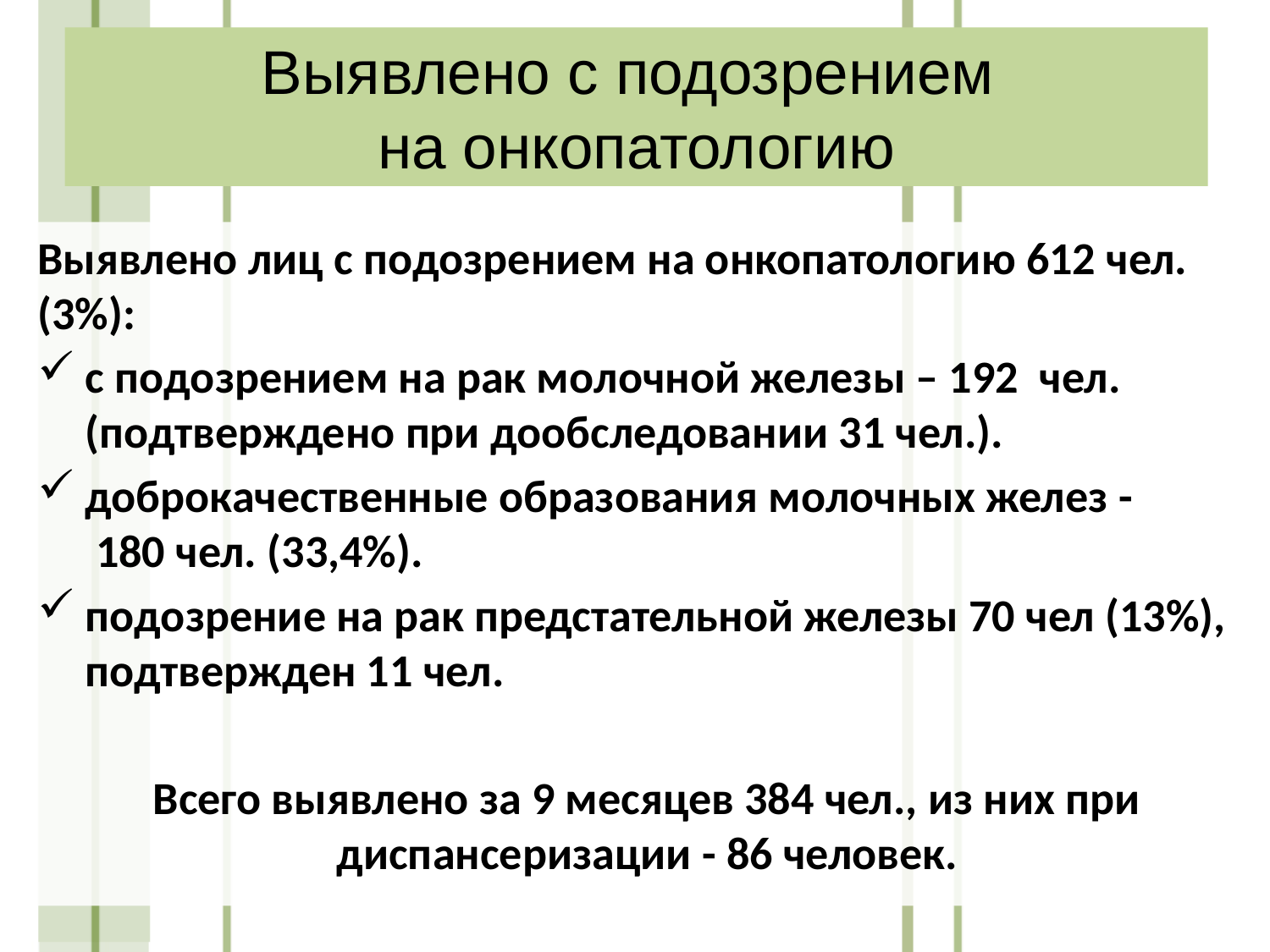

# Выявлено с подозрением на онкопатологию
Выявлено лиц с подозрением на онкопатологию 612 чел. (3%):
с подозрением на рак молочной железы – 192  чел. (подтверждено при дообследовании 31 чел.).
доброкачественные образования молочных желез -             180 чел. (33,4%).
подозрение на рак предстательной железы 70 чел (13%), подтвержден 11 чел.

Всего выявлено за 9 месяцев 384 чел., из них при диспансеризации - 86 человек.